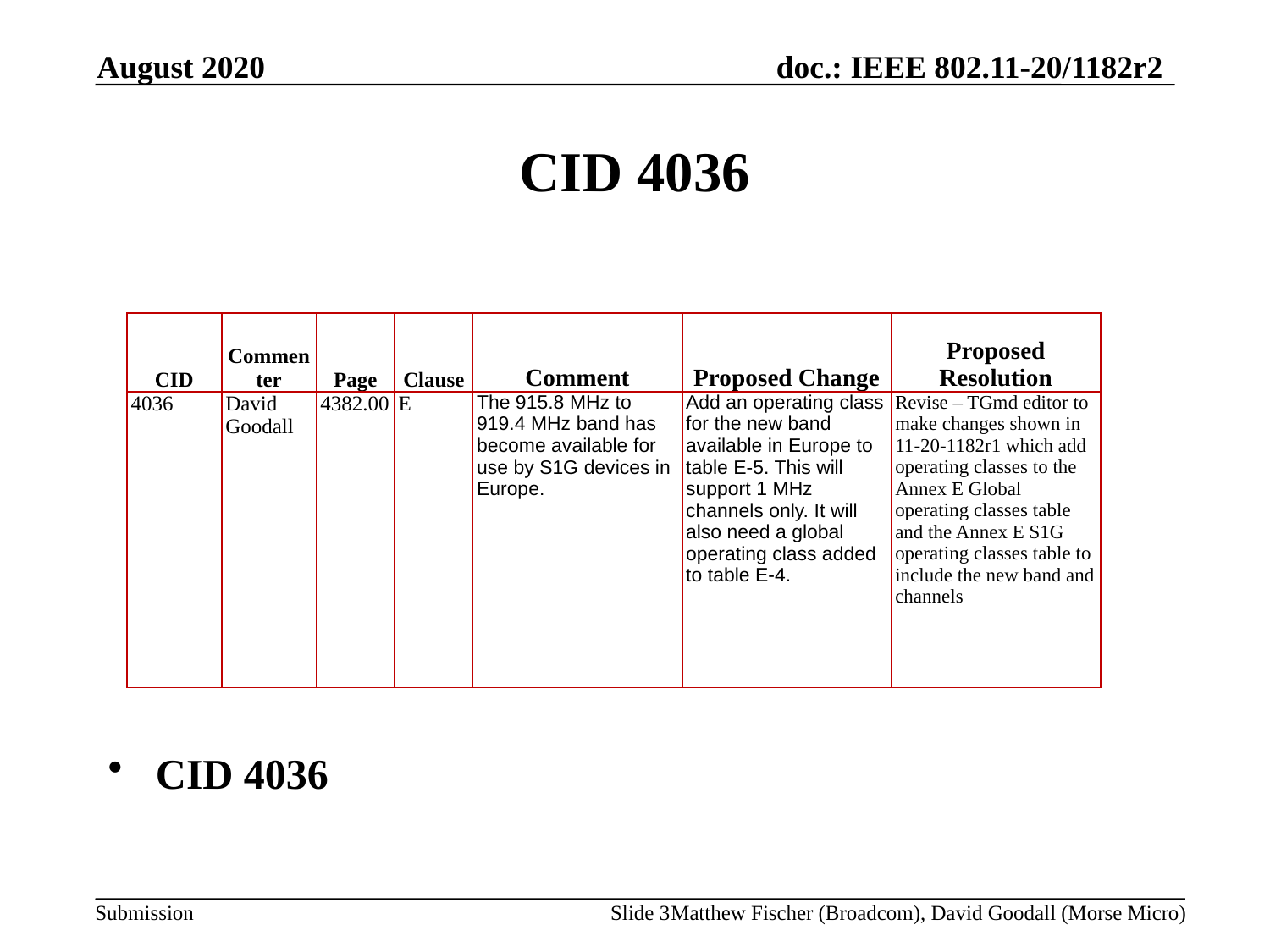

August 2020
# CID 4036
| CID | Commenter | Page | Clause | Comment | Proposed Change | Proposed Resolution |
| --- | --- | --- | --- | --- | --- | --- |
| 4036 | David Goodall | 4382.00 | E | The 915.8 MHz to 919.4 MHz band has become available for use by S1G devices in Europe. | Add an operating class for the new band available in Europe to table E-5. This will support 1 MHz channels only. It will also need a global operating class added to table E-4. | Revise – TGmd editor to make changes shown in 11-20-1182r1 which add operating classes to the Annex E Global operating classes table and the Annex E S1G operating classes table to include the new band and channels |
CID 4036
Slide 3
Matthew Fischer (Broadcom), David Goodall (Morse Micro)